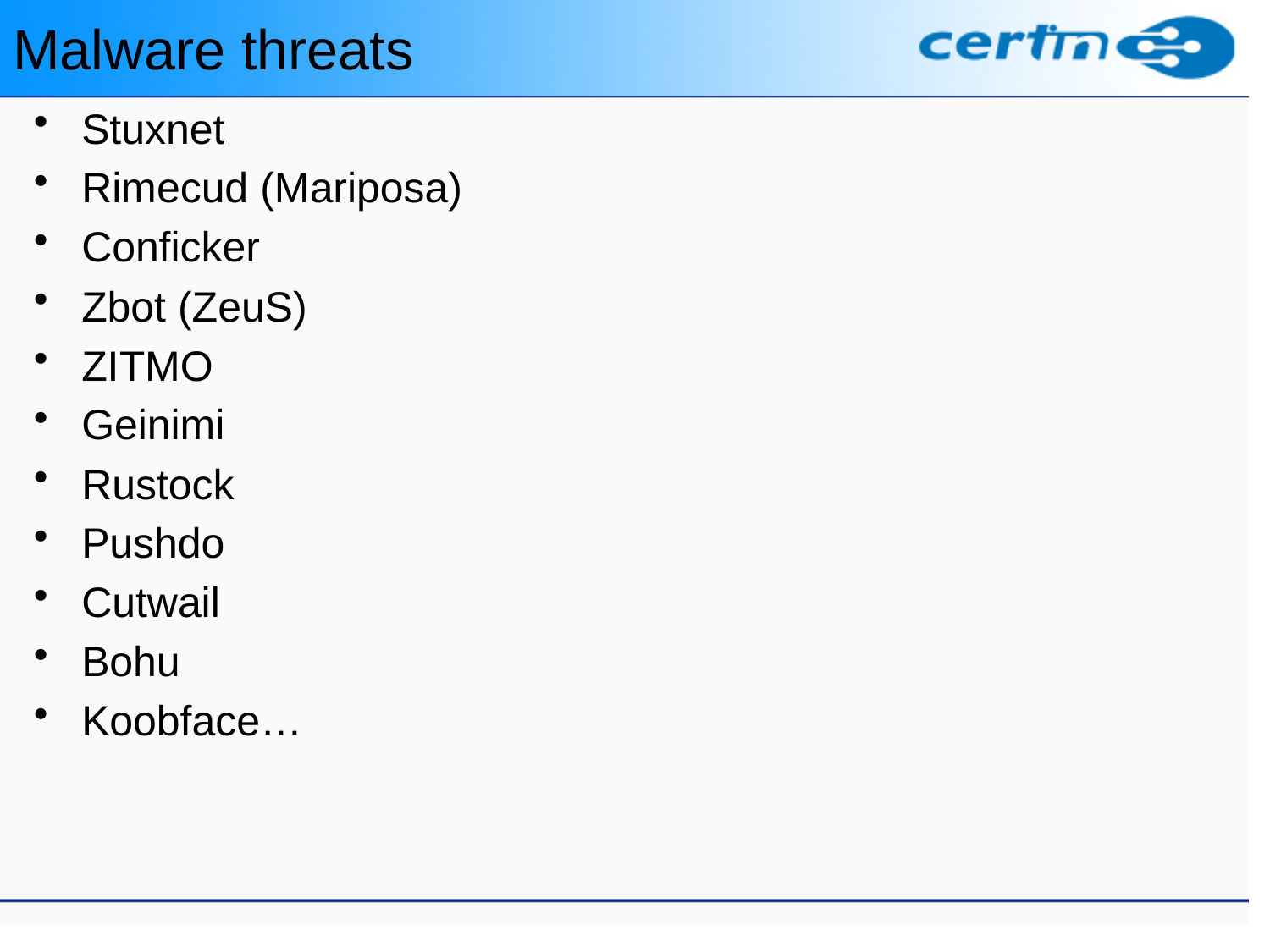

Malware threats
Stuxnet
Rimecud (Mariposa)
Conficker
Zbot (ZeuS)
ZITMO
Geinimi
Rustock
Pushdo
Cutwail
Bohu
Koobface…